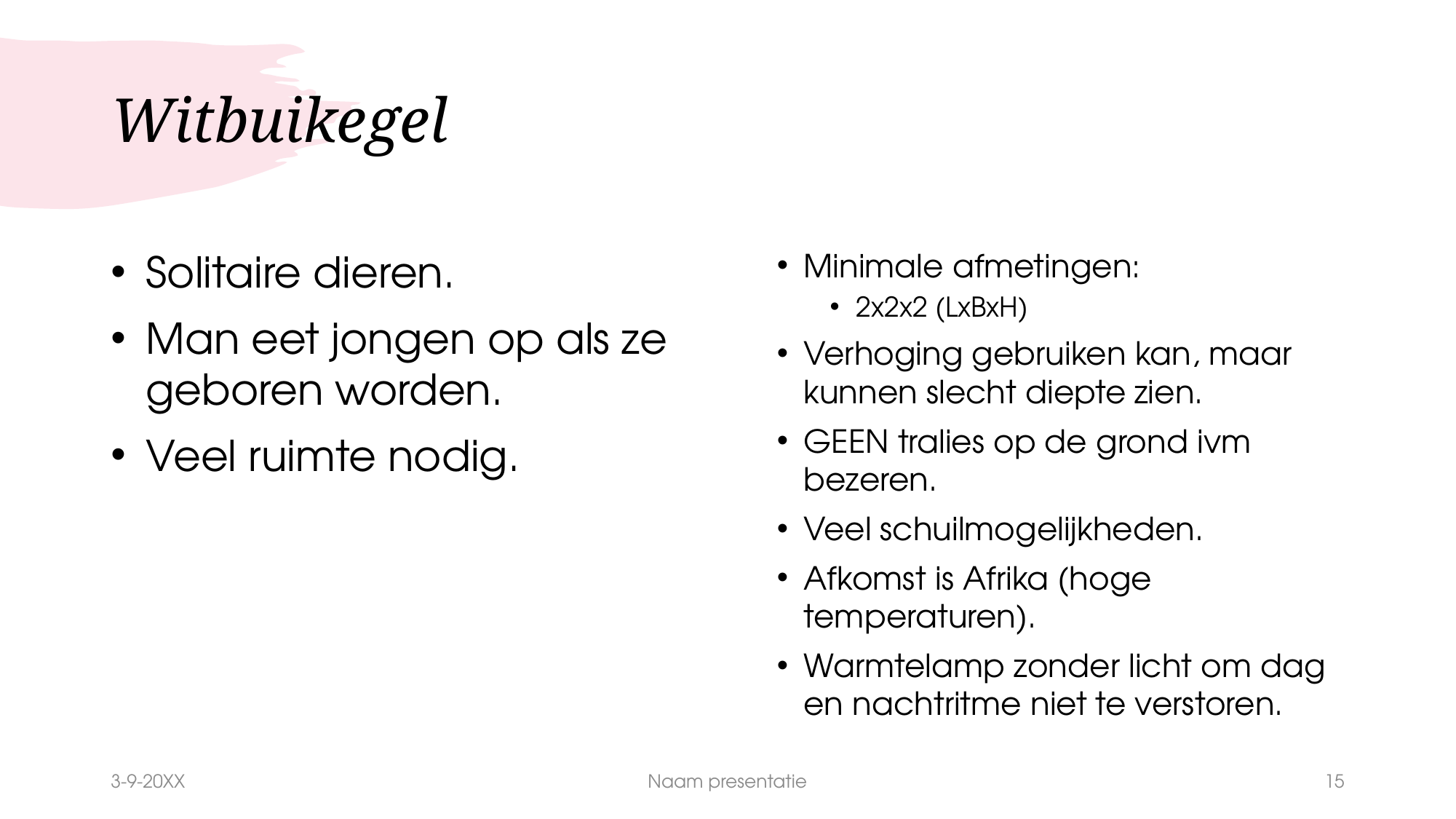

# Witbuikegel
Solitaire dieren.
Man eet jongen op als ze geboren worden.
Veel ruimte nodig.
Minimale afmetingen:
2x2x2 (LxBxH)
Verhoging gebruiken kan, maar kunnen slecht diepte zien.
GEEN tralies op de grond ivm bezeren.
Veel schuilmogelijkheden.
Afkomst is Afrika (hoge temperaturen).
Warmtelamp zonder licht om dag en nachtritme niet te verstoren.
3-9-20XX
Naam presentatie
15